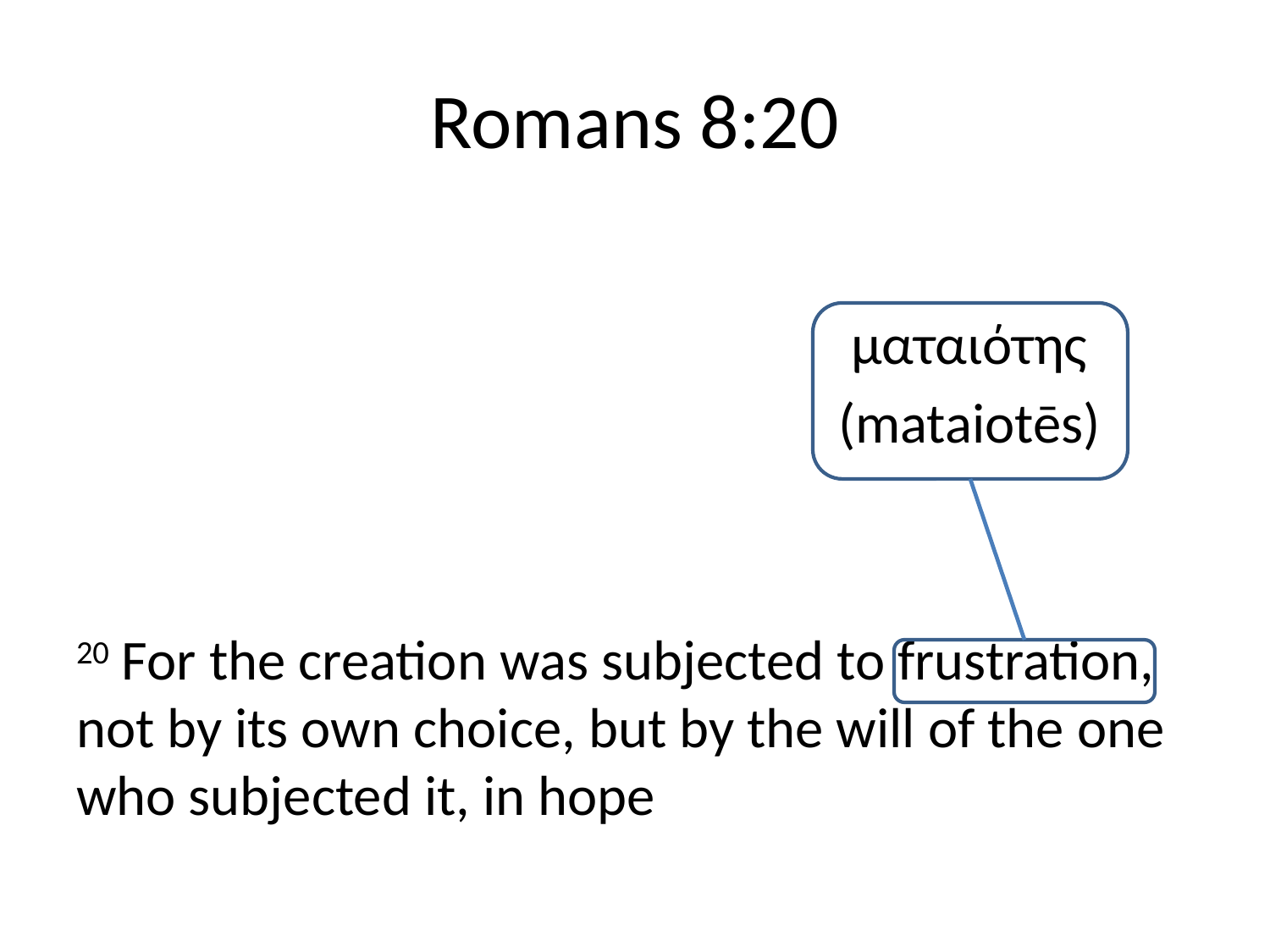

# Romans 8:20

						 ματαιότης
						(mataiotēs)

20 For the creation was subjected to frustration, not by its own choice, but by the will of the one who subjected it, in hope